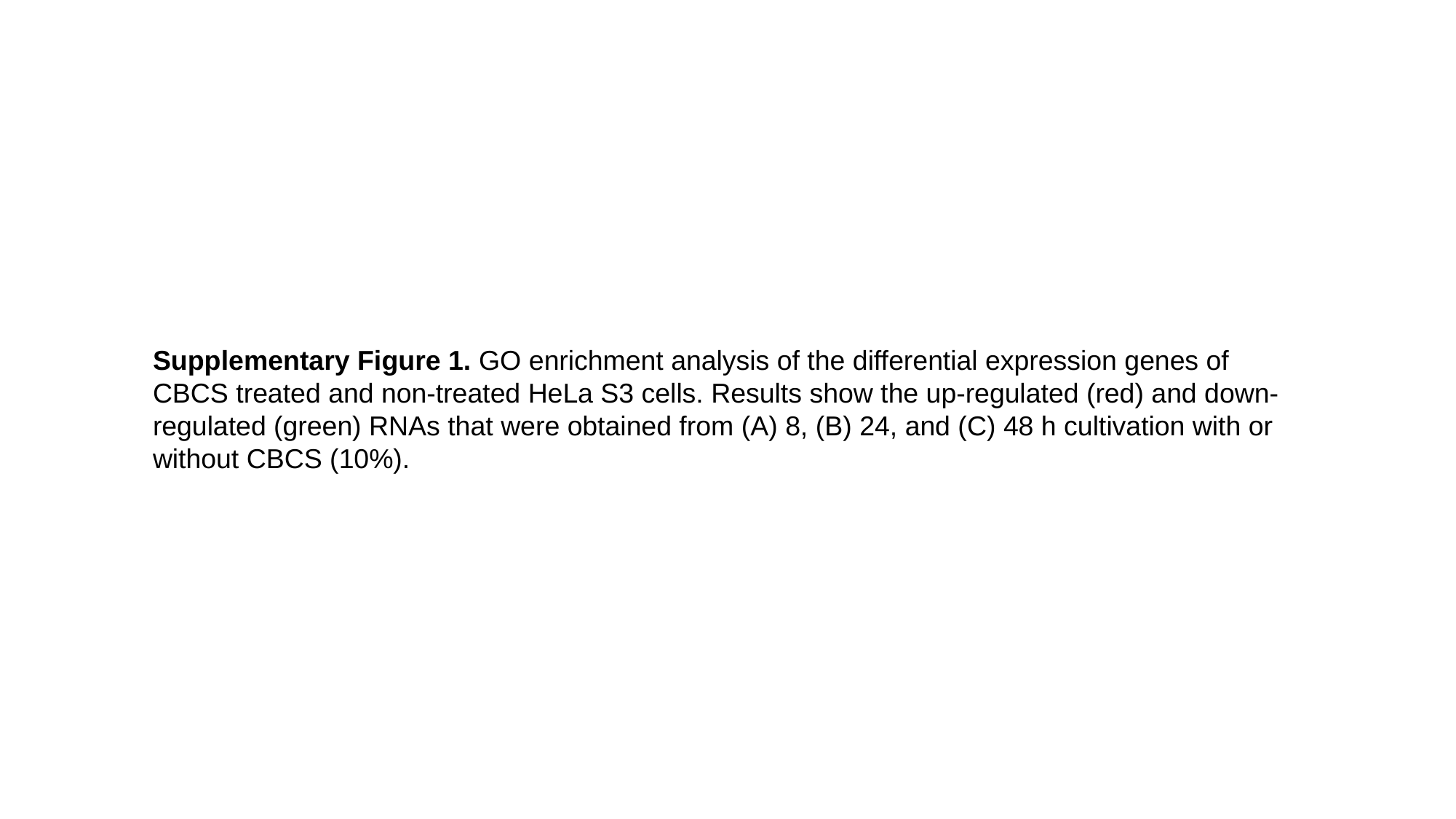

Supplementary Figure 1. GO enrichment analysis of the differential expression genes of CBCS treated and non-treated HeLa S3 cells. Results show the up-regulated (red) and down-regulated (green) RNAs that were obtained from (A) 8, (B) 24, and (C) 48 h cultivation with or without CBCS (10%).